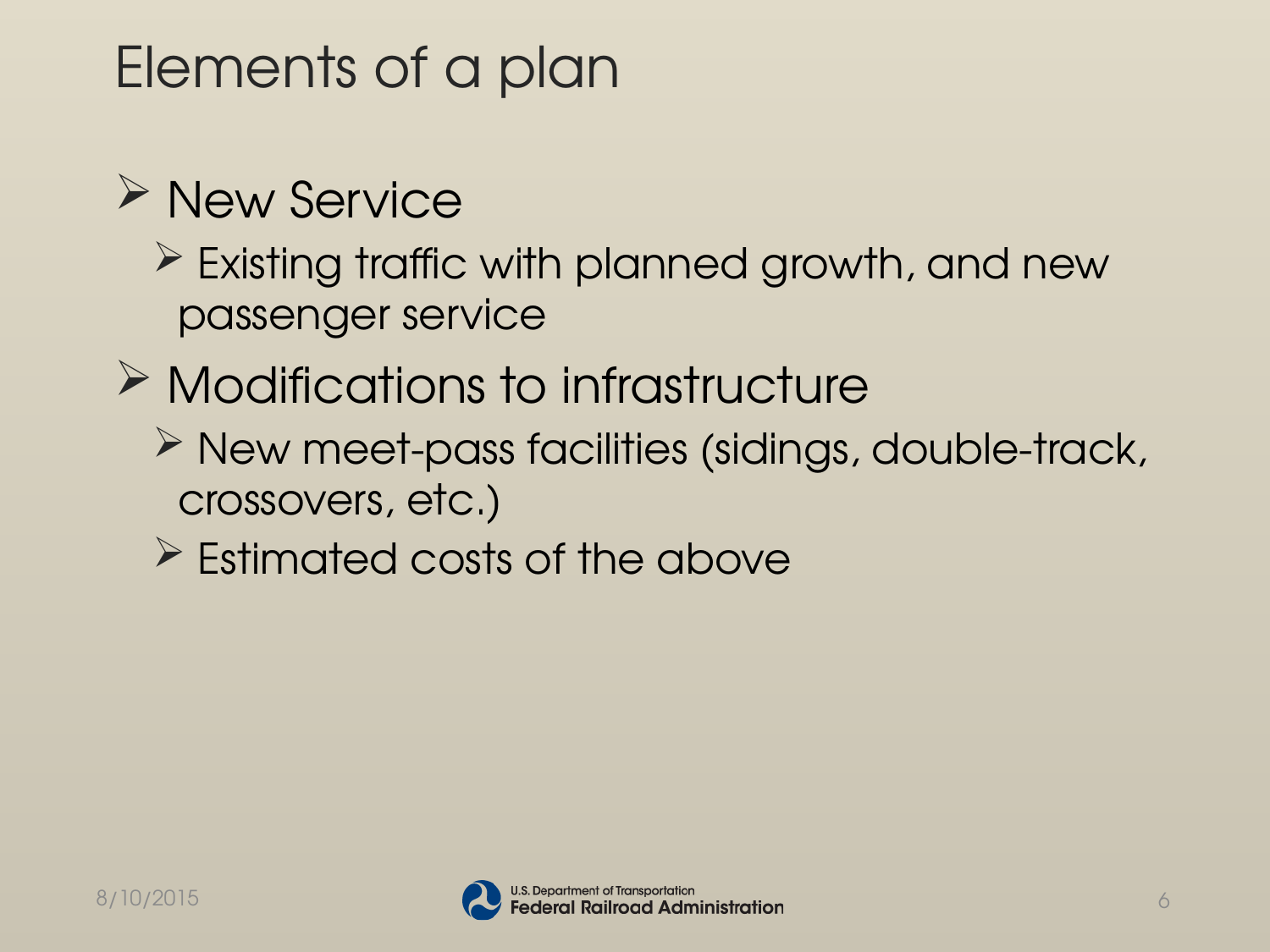

# Elements of a plan
 New Service
 Existing traffic with planned growth, and new passenger service
 Modifications to infrastructure
 New meet-pass facilities (sidings, double-track, crossovers, etc.)
 Estimated costs of the above
8/10/2015
6